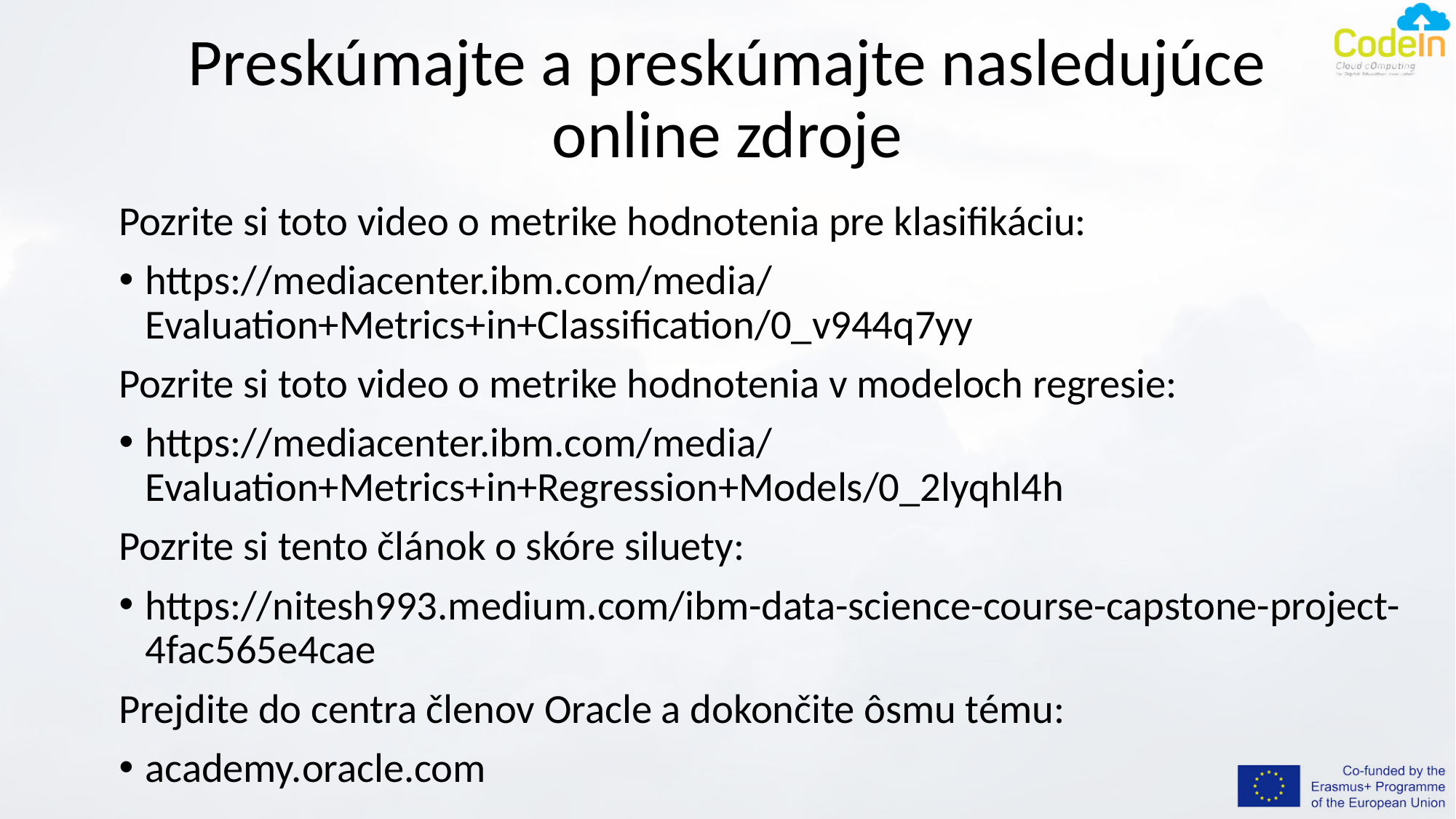

# Preskúmajte a preskúmajte nasledujúce online zdroje
Pozrite si toto video o metrike hodnotenia pre klasifikáciu:
https://mediacenter.ibm.com/media/Evaluation+Metrics+in+Classification/0_v944q7yy
Pozrite si toto video o metrike hodnotenia v modeloch regresie:
https://mediacenter.ibm.com/media/Evaluation+Metrics+in+Regression+Models/0_2lyqhl4h
Pozrite si tento článok o skóre siluety:
https://nitesh993.medium.com/ibm-data-science-course-capstone-project-4fac565e4cae
Prejdite do centra členov Oracle a dokončite ôsmu tému:
academy.oracle.com